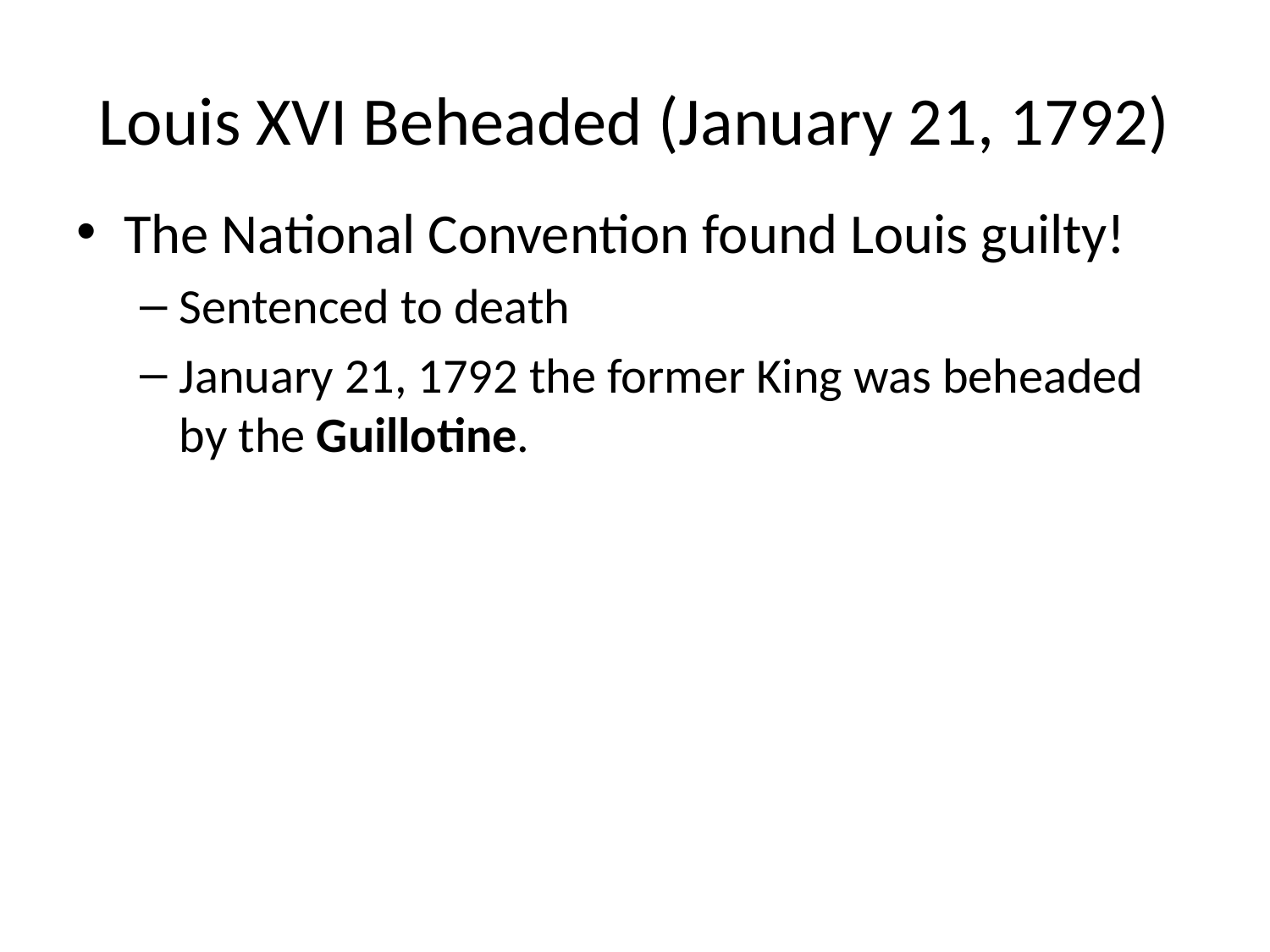

# Louis XVI Beheaded (January 21, 1792)
The National Convention found Louis guilty!
Sentenced to death
January 21, 1792 the former King was beheaded by the Guillotine.